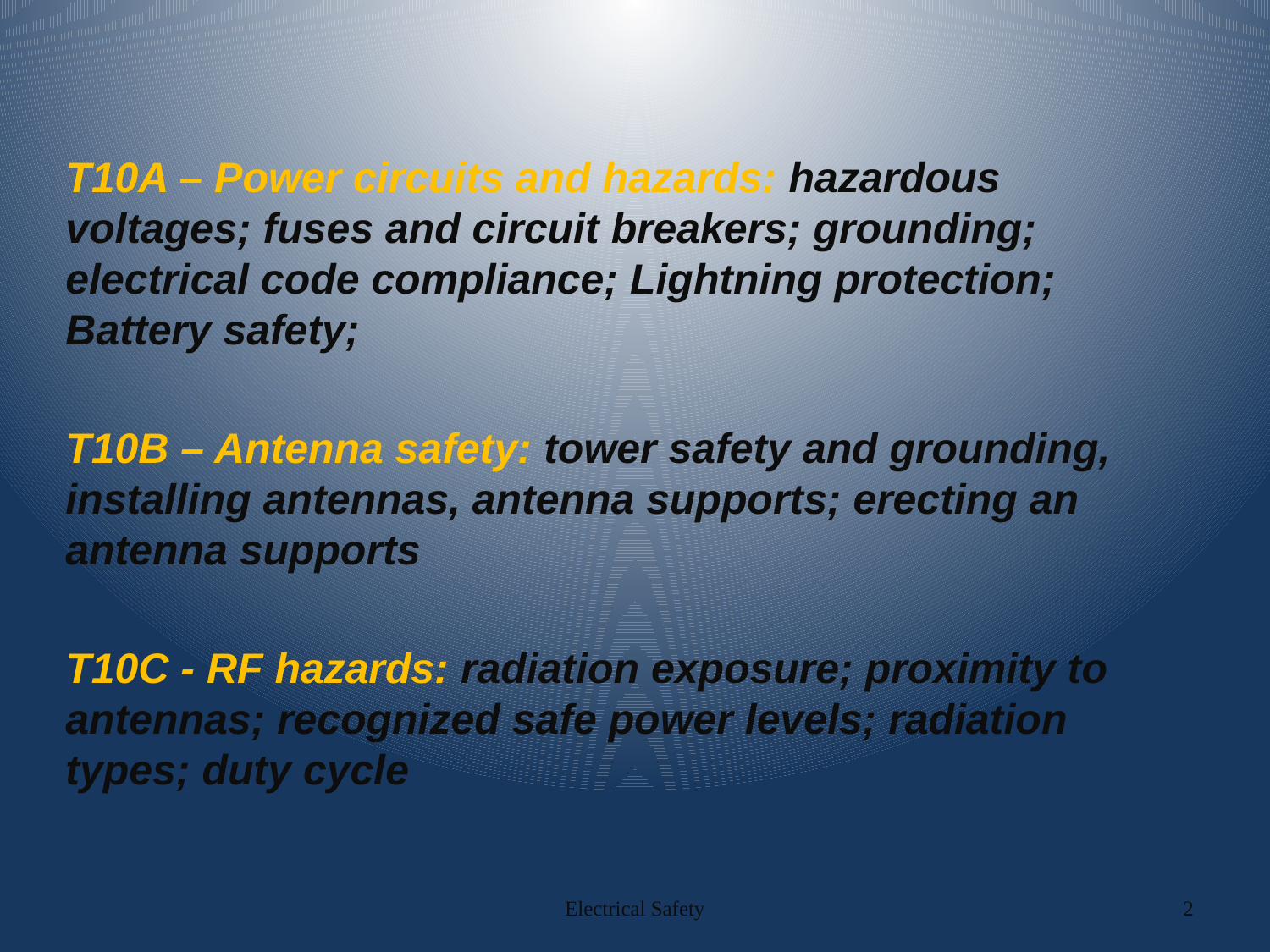

T10A – Power circuits and hazards: hazardous voltages; fuses and circuit breakers; grounding; electrical code compliance; Lightning protection; Battery safety;

T10B – Antenna safety: tower safety and grounding, installing antennas, antenna supports; erecting an antenna supports

T10C - RF hazards: radiation exposure; proximity to antennas; recognized safe power levels; radiation types; duty cycle

Electrical Safety
2